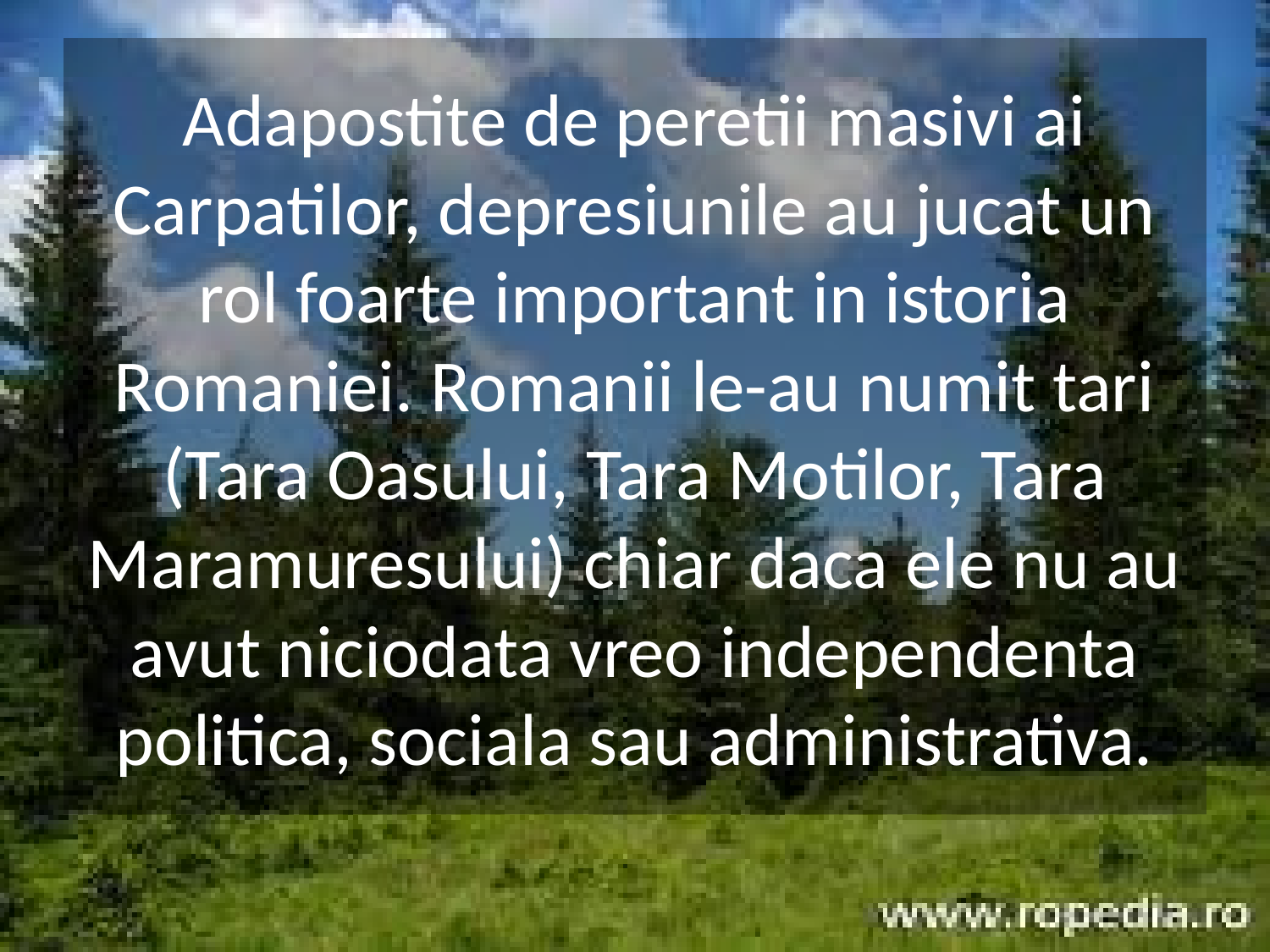

# Adapostite de peretii masivi ai Carpatilor, depresiunile au jucat un rol foarte important in istoria Romaniei. Romanii le-au numit tari (Tara Oasului, Tara Motilor, Tara Maramuresului) chiar daca ele nu au avut niciodata vreo independenta politica, sociala sau administrativa.